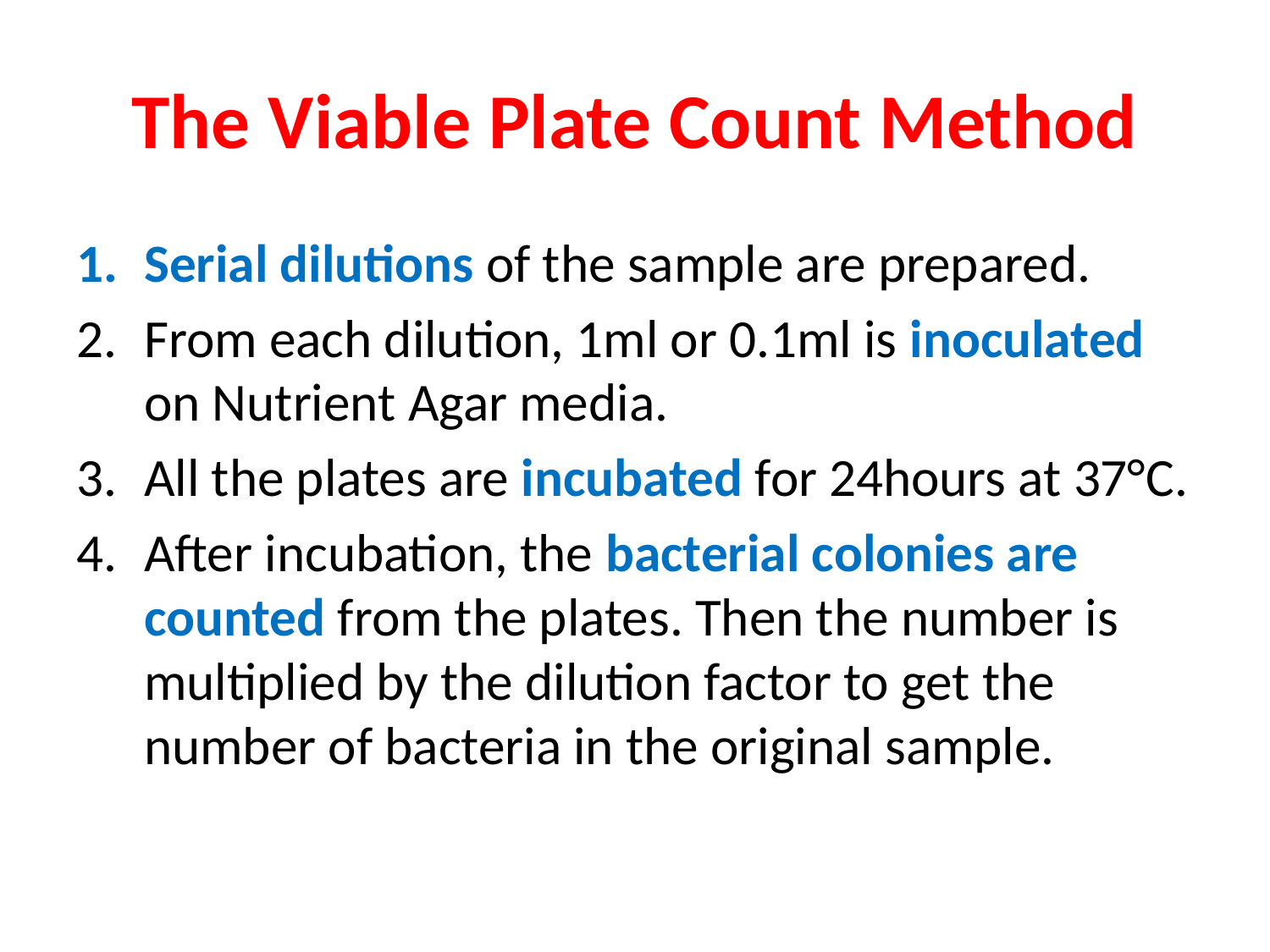

# The Viable Plate Count Method
Serial dilutions of the sample are prepared.
From each dilution, 1ml or 0.1ml is inoculated on Nutrient Agar media.
All the plates are incubated for 24hours at 37°C.
After incubation, the bacterial colonies are counted from the plates. Then the number is multiplied by the dilution factor to get the number of bacteria in the original sample.